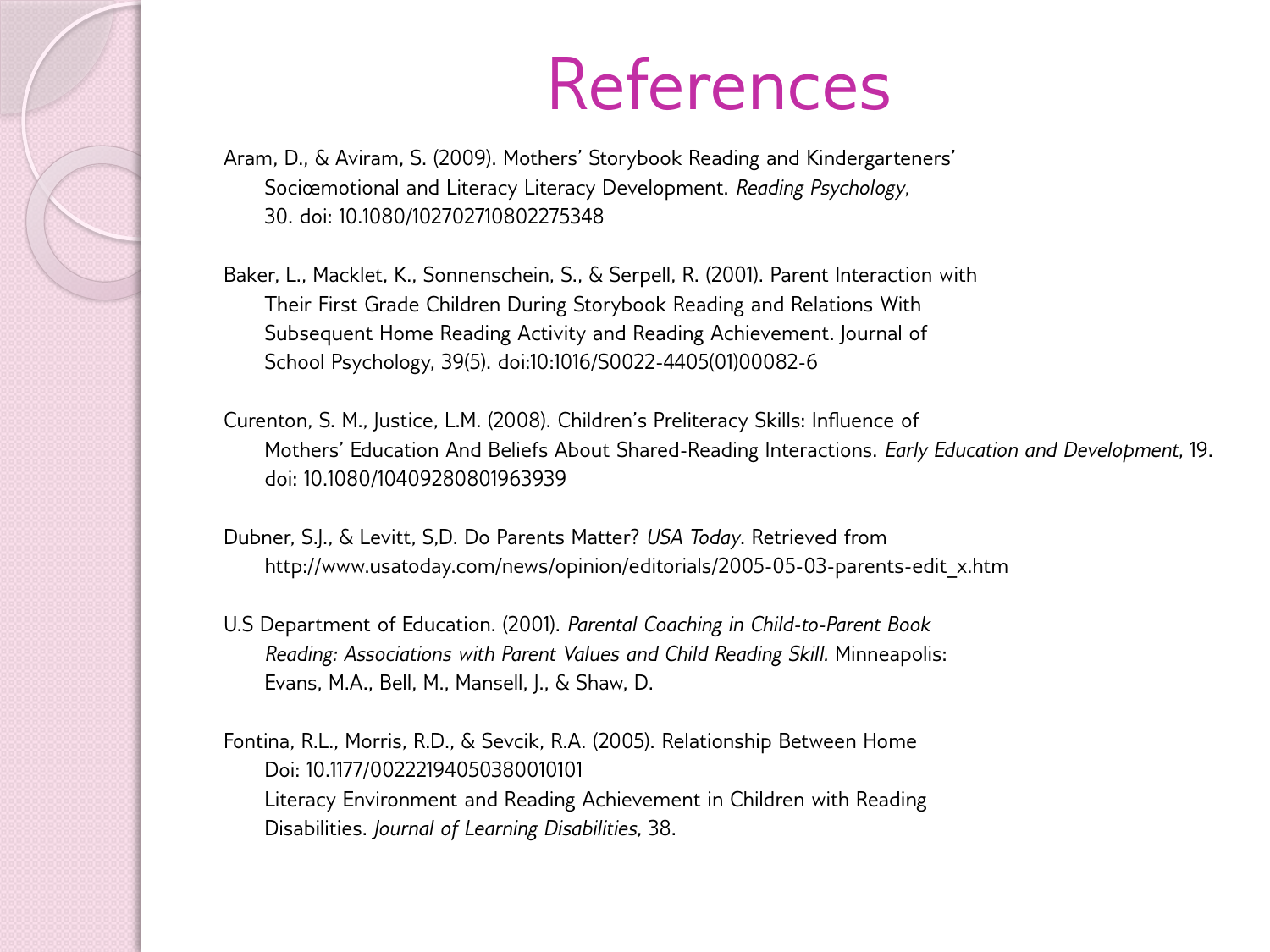

# References
Aram, D., & Aviram, S. (2009). Mothers’ Storybook Reading and Kindergarteners’
	Socioemotional and Literacy Literacy Development. Reading Psychology,
	30. doi: 10.1080/102702710802275348

Baker, L., Macklet, K., Sonnenschein, S., & Serpell, R. (2001). Parent Interaction with
	Their First Grade Children During Storybook Reading and Relations With
	Subsequent Home Reading Activity and Reading Achievement. Journal of
	School Psychology, 39(5). doi:10:1016/S0022-4405(01)00082-6

Curenton, S. M., Justice, L.M. (2008). Children’s Preliteracy Skills: Influence of
	Mothers’ Education And Beliefs About Shared-Reading Interactions. Early Education and Development, 19.
	doi: 10.1080/10409280801963939

Dubner, S.J., & Levitt, S,D. Do Parents Matter? USA Today. Retrieved from
	http://www.usatoday.com/news/opinion/editorials/2005-05-03-parents-edit_x.htm

U.S Department of Education. (2001). Parental Coaching in Child-to-Parent Book
	Reading: Associations with Parent Values and Child Reading Skill. Minneapolis:
	Evans, M.A., Bell, M., Mansell, J., & Shaw, D.

Fontina, R.L., Morris, R.D., & Sevcik, R.A. (2005). Relationship Between Home
	Doi: 10.1177/00222194050380010101
	Literacy Environment and Reading Achievement in Children with Reading
	Disabilities. Journal of Learning Disabilities, 38.